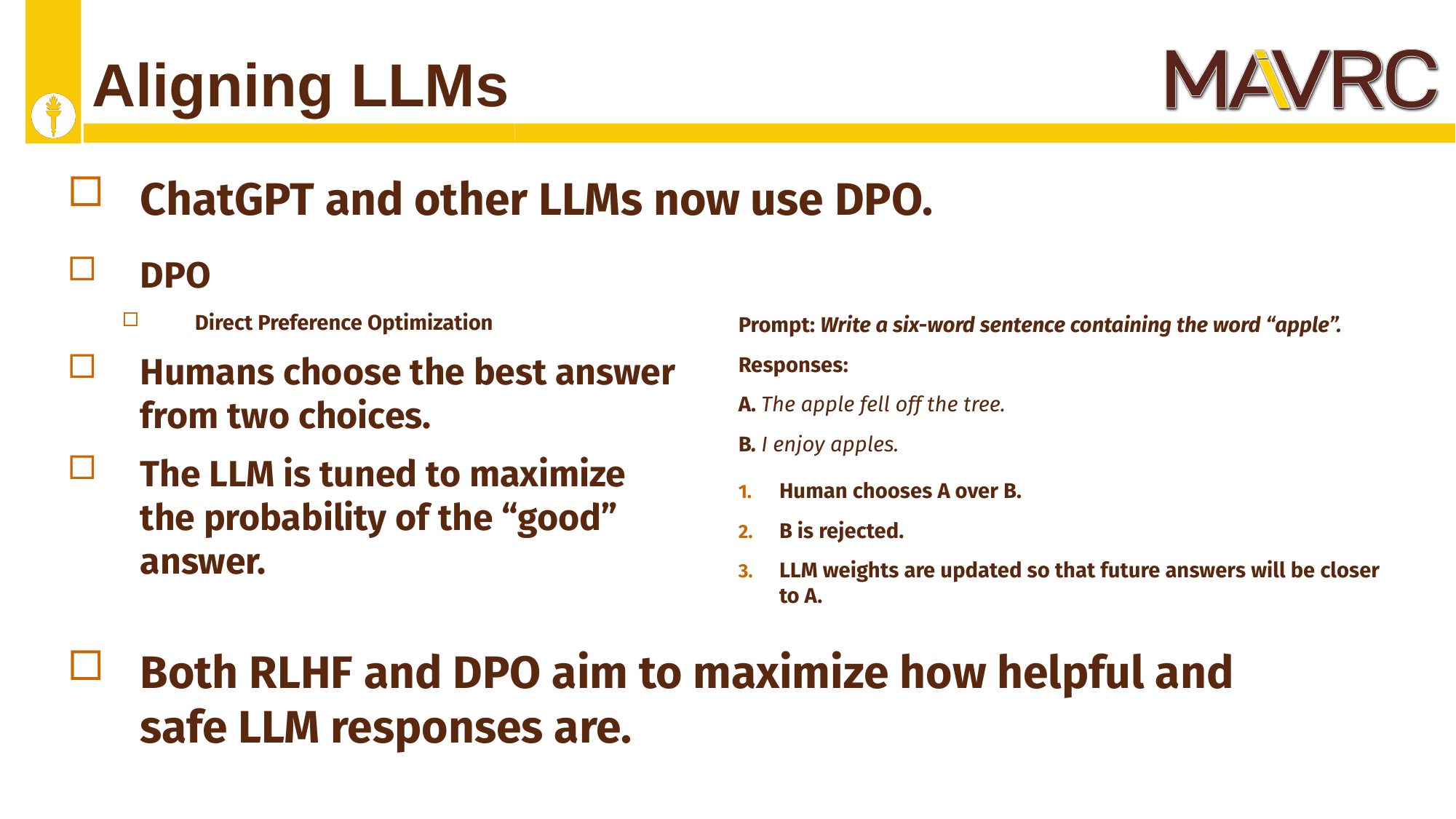

# Aligning LLMs
ChatGPT and other LLMs now use DPO.

DPO
Direct Preference Optimization
Humans choose the best answer from two choices.
The LLM is tuned to maximize the probability of the “good” answer.

Prompt: Write a six-word sentence containing the word “apple”.
Responses:
A. The apple fell off the tree.
B. I enjoy apples.
Human chooses A over B.
B is rejected.
LLM weights are updated so that future answers will be closer to A.
Both RLHF and DPO aim to maximize how helpful and safe LLM responses are.